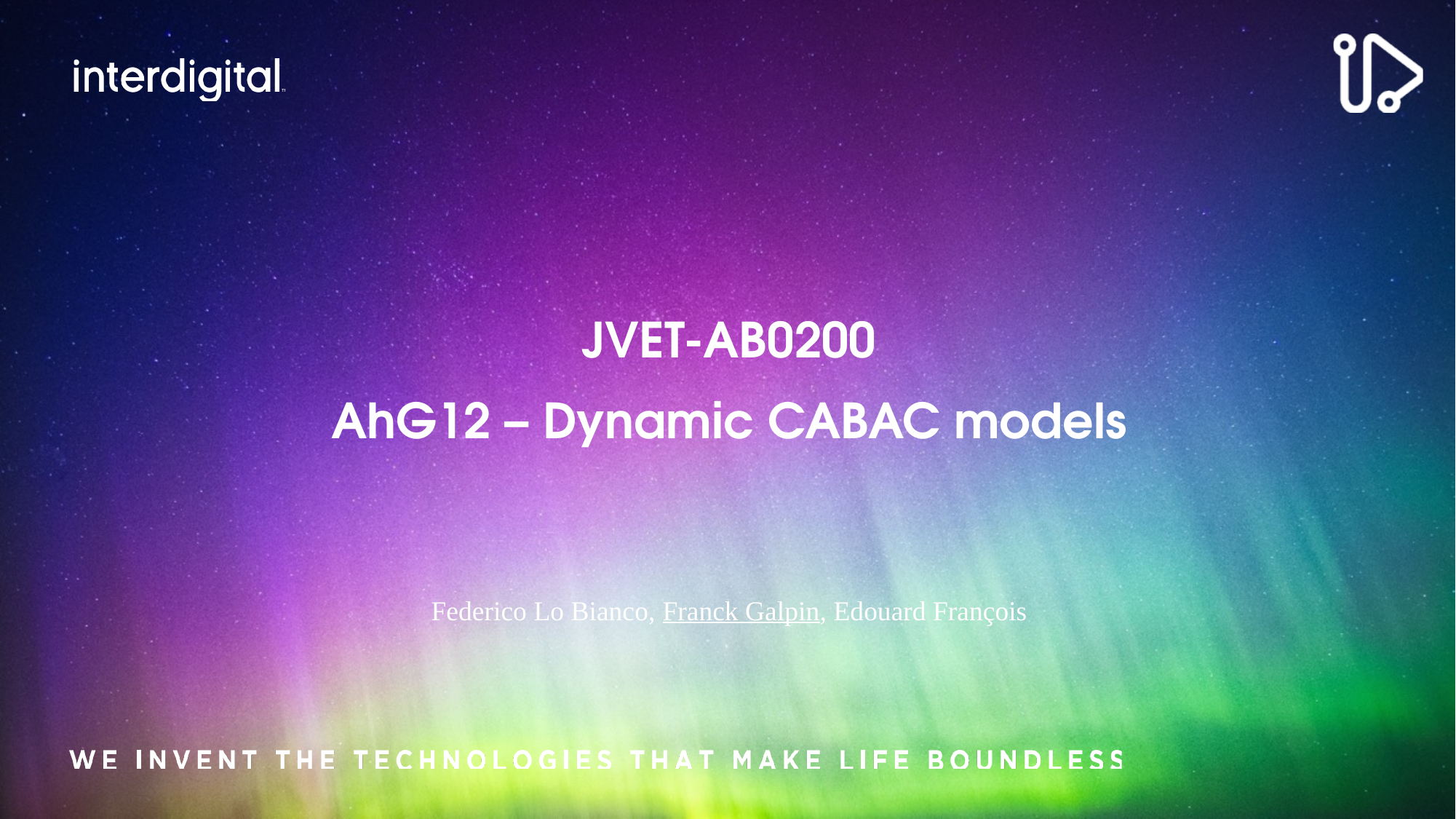

# JVET-AB0200 AhG12 – Dynamic CABAC models
Federico Lo Bianco, Franck Galpin, Edouard François